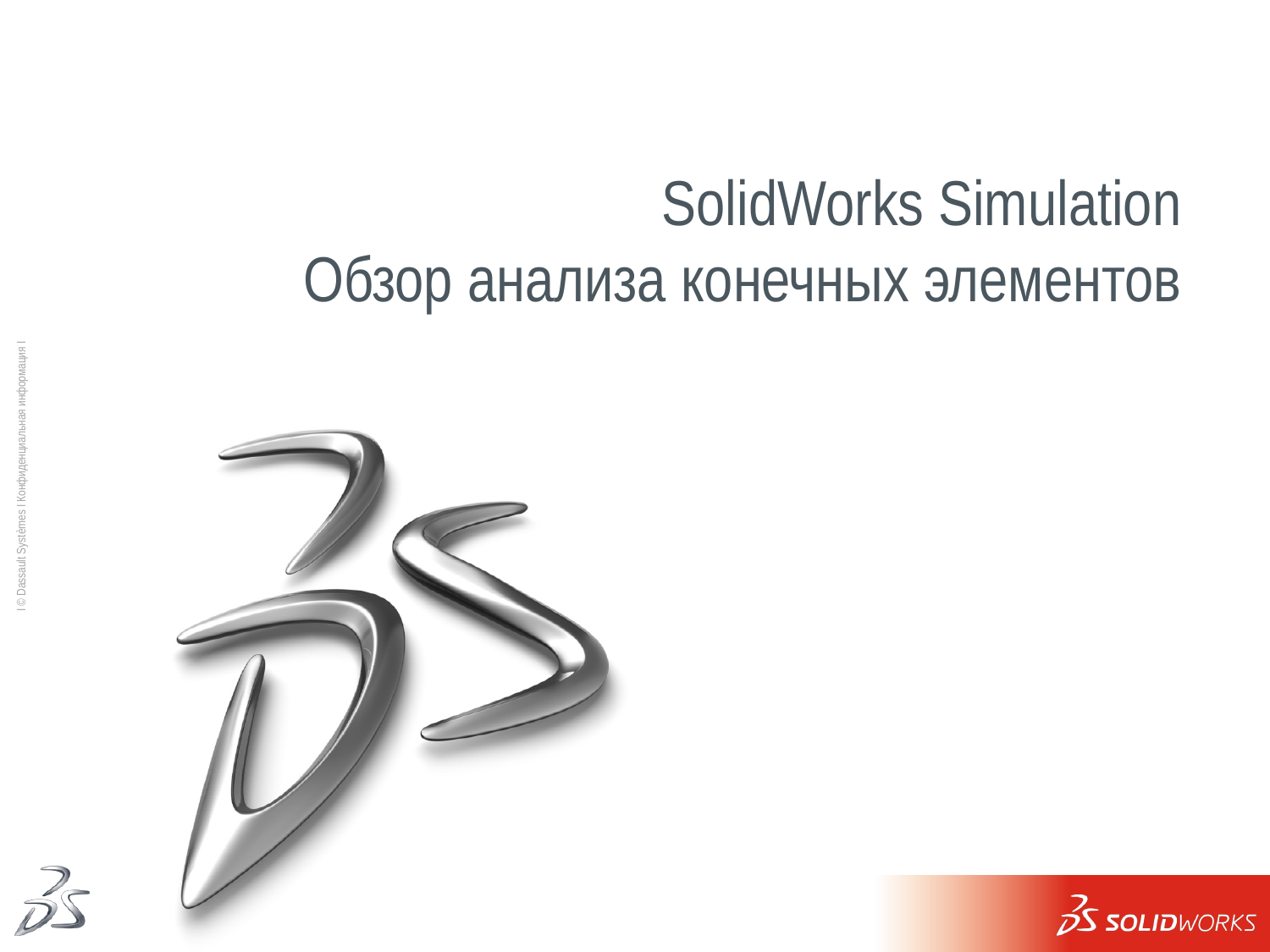

# SolidWorks Simulation Обзор анализа конечных элементов